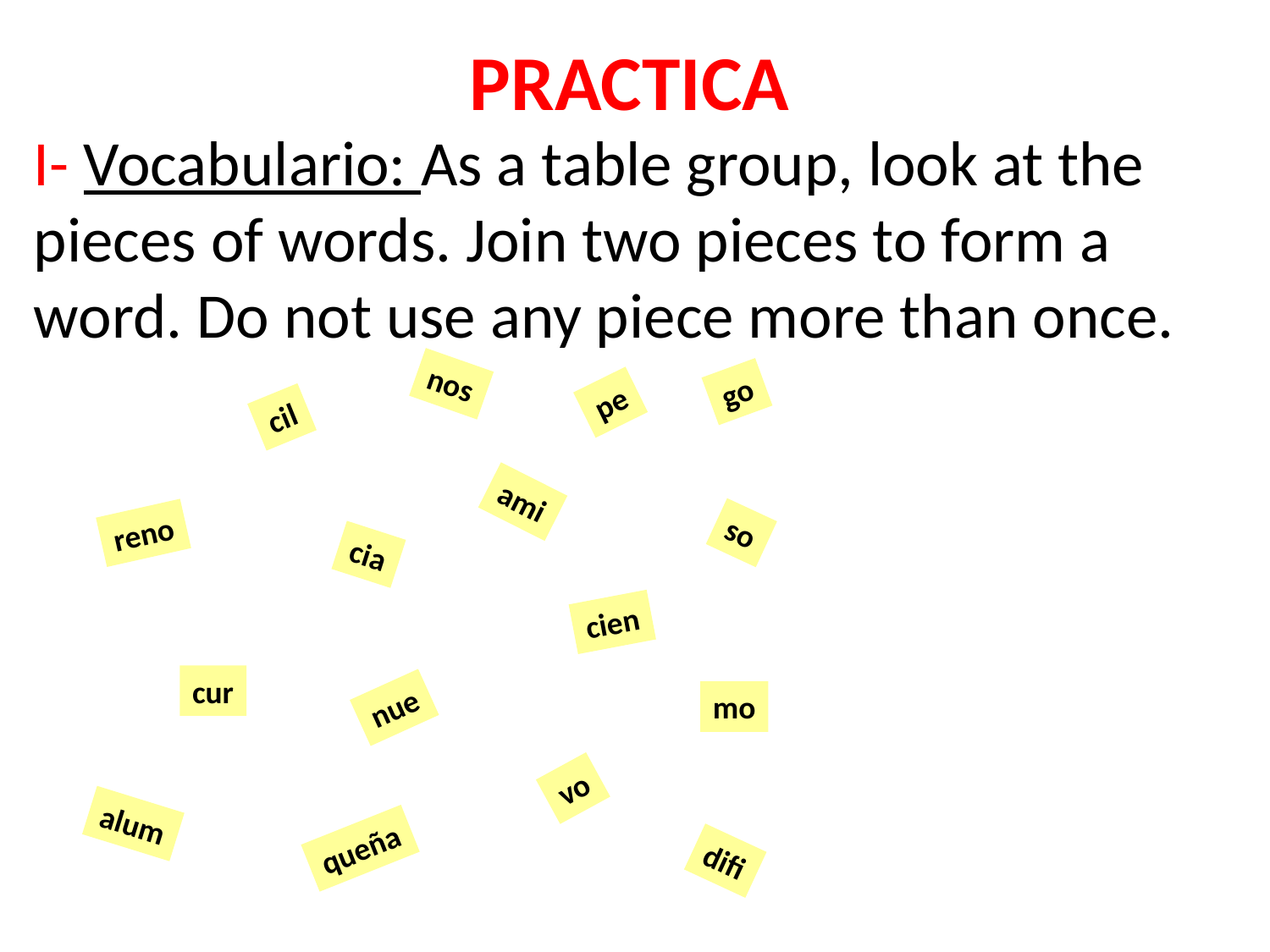

# PRACTICA
I- Vocabulario: As a table group, look at the pieces of words. Join two pieces to form a word. Do not use any piece more than once.

nos
go
pe
cil
ami
so
reno
cia
cien
cur
mo
nue
vo
alum
queña
difi